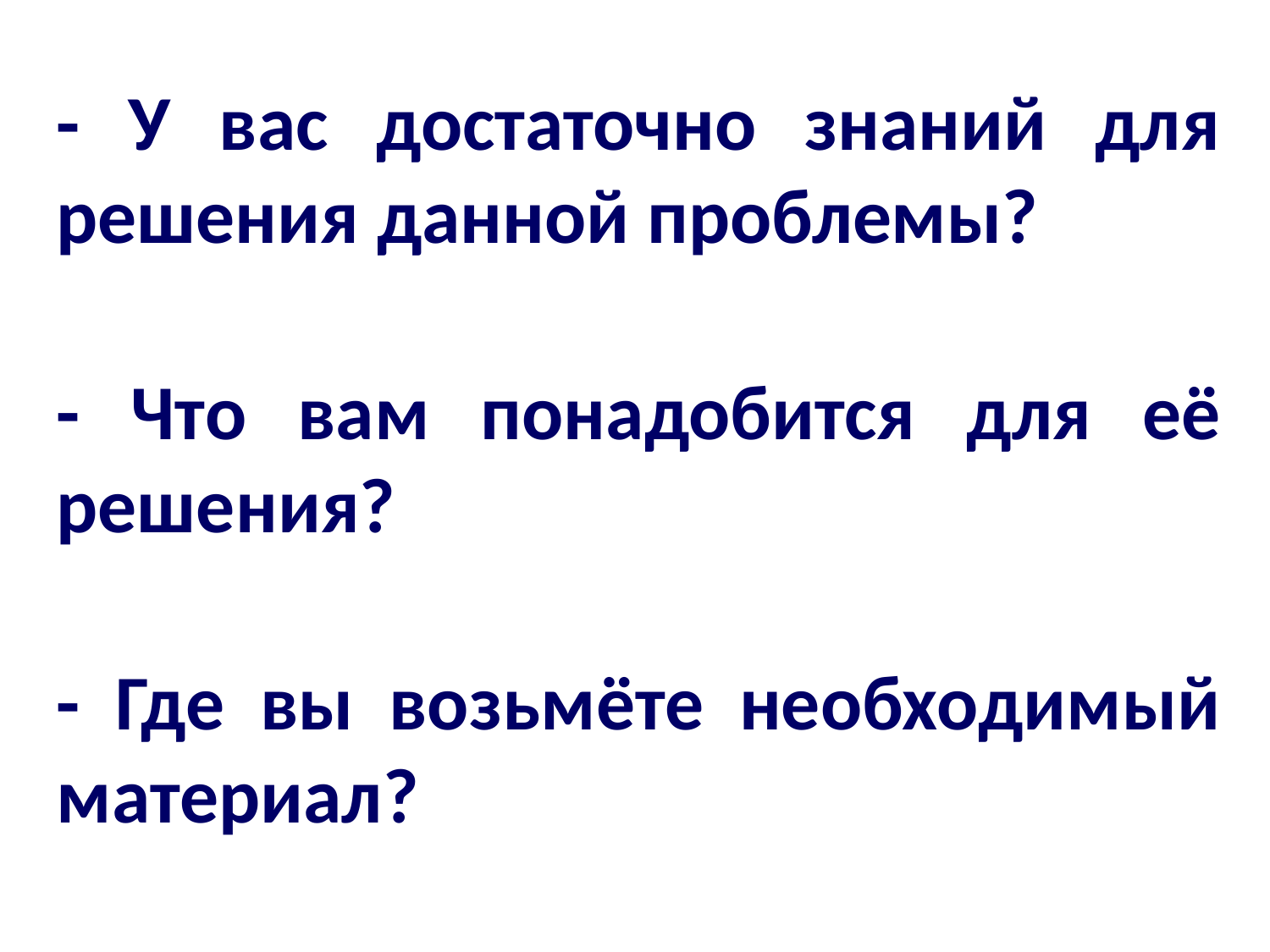

- У вас достаточно знаний для решения данной проблемы?
- Что вам понадобится для её решения?
- Где вы возьмёте необходимый материал?